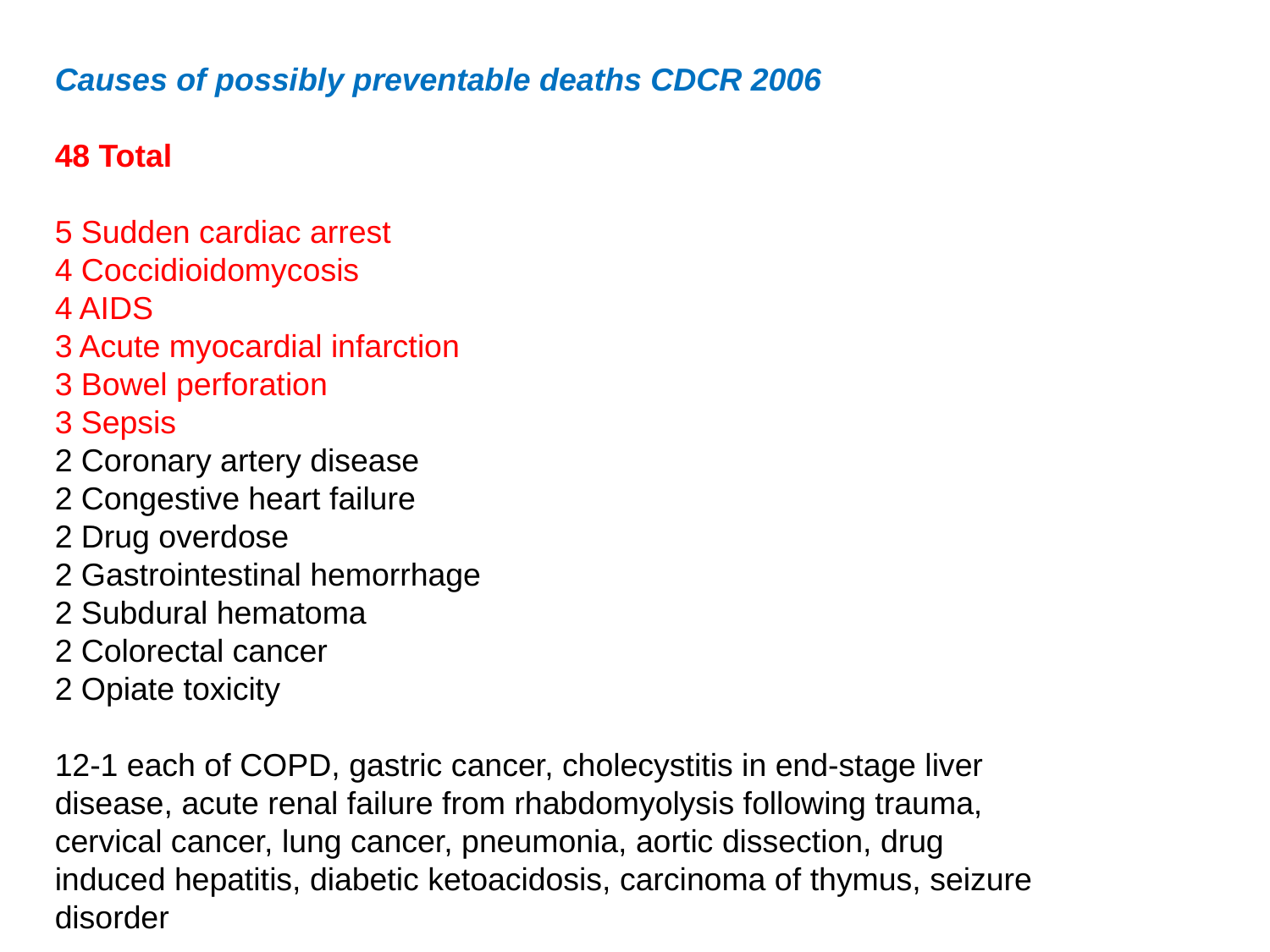

Causes of possibly preventable deaths CDCR 2006

48 Total

5 Sudden cardiac arrest
4 Coccidioidomycosis
4 AIDS
3 Acute myocardial infarction
3 Bowel perforation
3 Sepsis
2 Coronary artery disease
2 Congestive heart failure
2 Drug overdose
2 Gastrointestinal hemorrhage
2 Subdural hematoma
2 Colorectal cancer
2 Opiate toxicity

12-1 each of COPD, gastric cancer, cholecystitis in end-stage liver
disease, acute renal failure from rhabdomyolysis following trauma,
cervical cancer, lung cancer, pneumonia, aortic dissection, drug
induced hepatitis, diabetic ketoacidosis, carcinoma of thymus, seizure
disorder